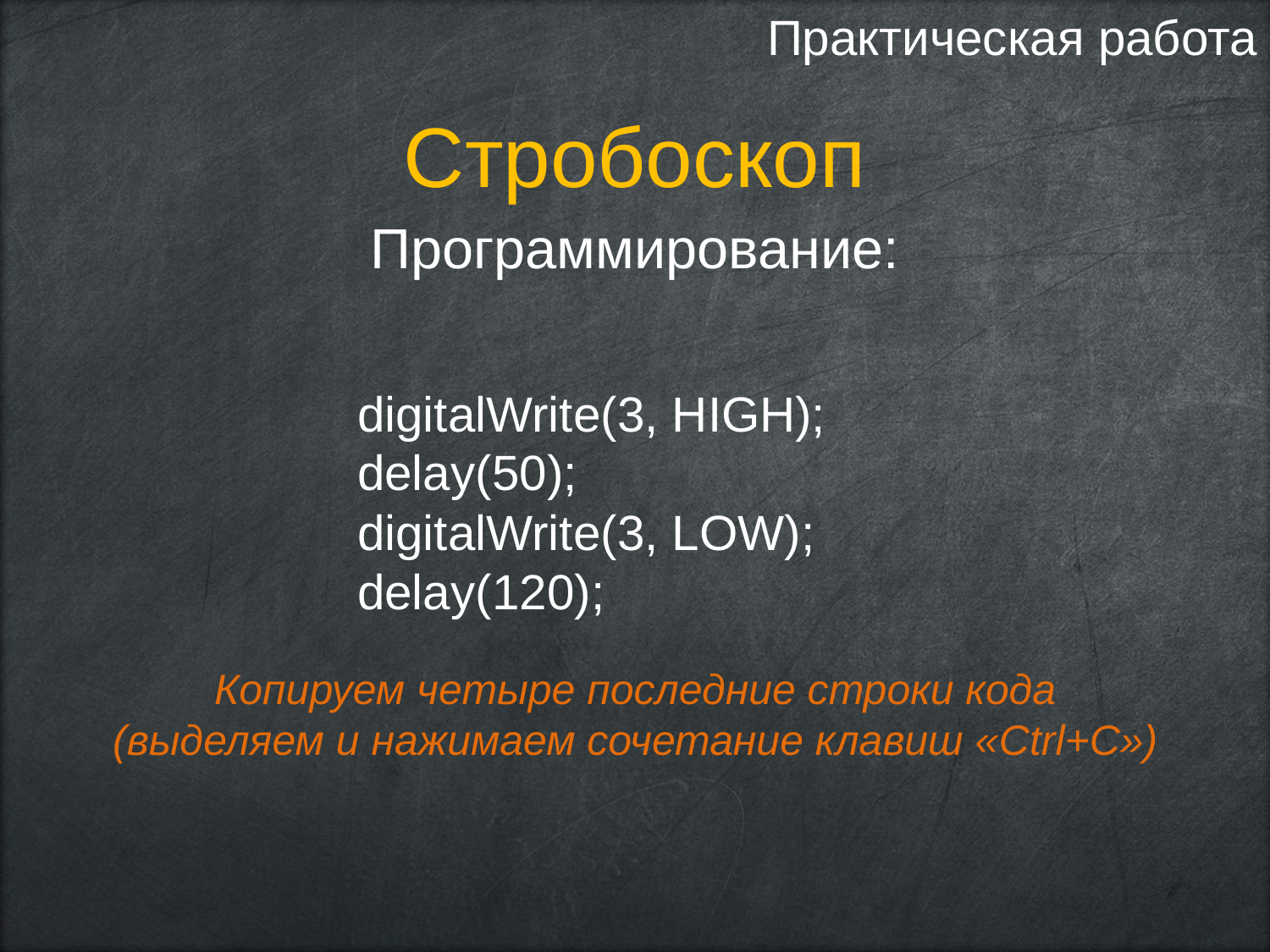

Практическая работа
Стробоскоп
Программирование:
digitalWrite(3, HIGH);
delay(50);
digitalWrite(3, LOW);
delay(120);
Копируем четыре последние строки кода
(выделяем и нажимаем сочетание клавиш «Ctrl+C»)